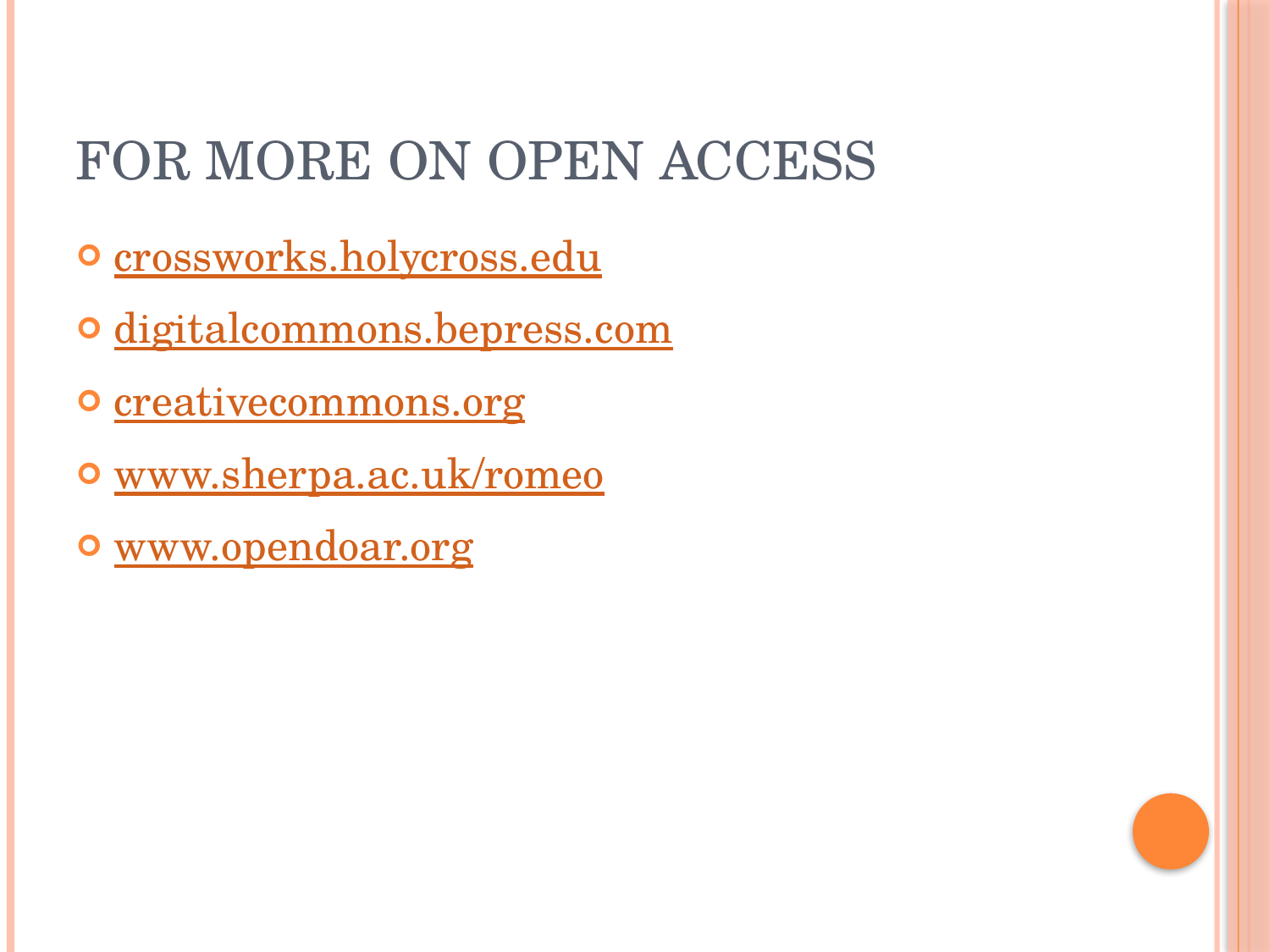

# For more on open access
crossworks.holycross.edu
digitalcommons.bepress.com
creativecommons.org
www.sherpa.ac.uk/romeo
www.opendoar.org